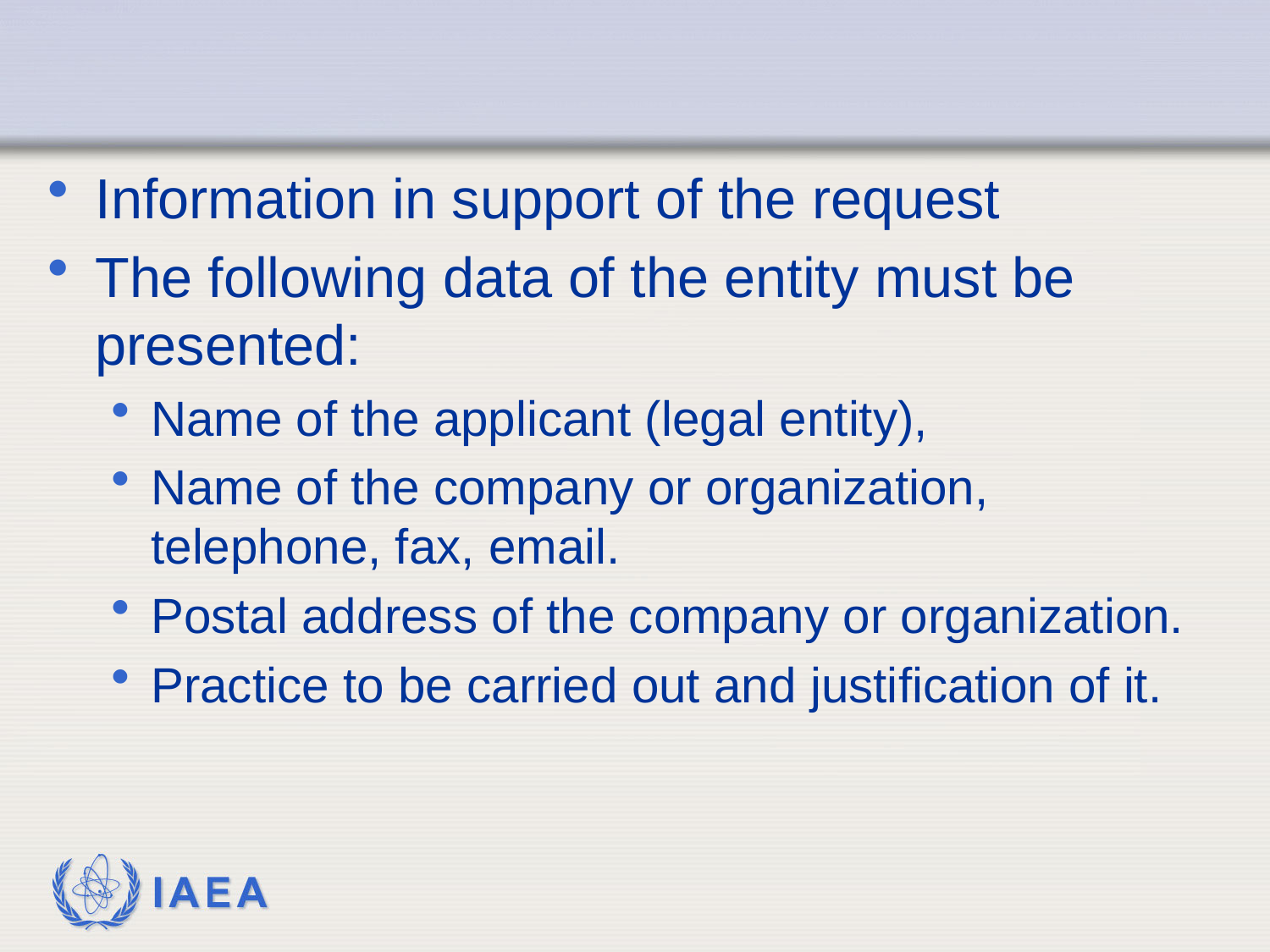

#
Information in support of the request
The following data of the entity must be presented:
Name of the applicant (legal entity),
Name of the company or organization, telephone, fax, email.
Postal address of the company or organization.
Practice to be carried out and justification of it.